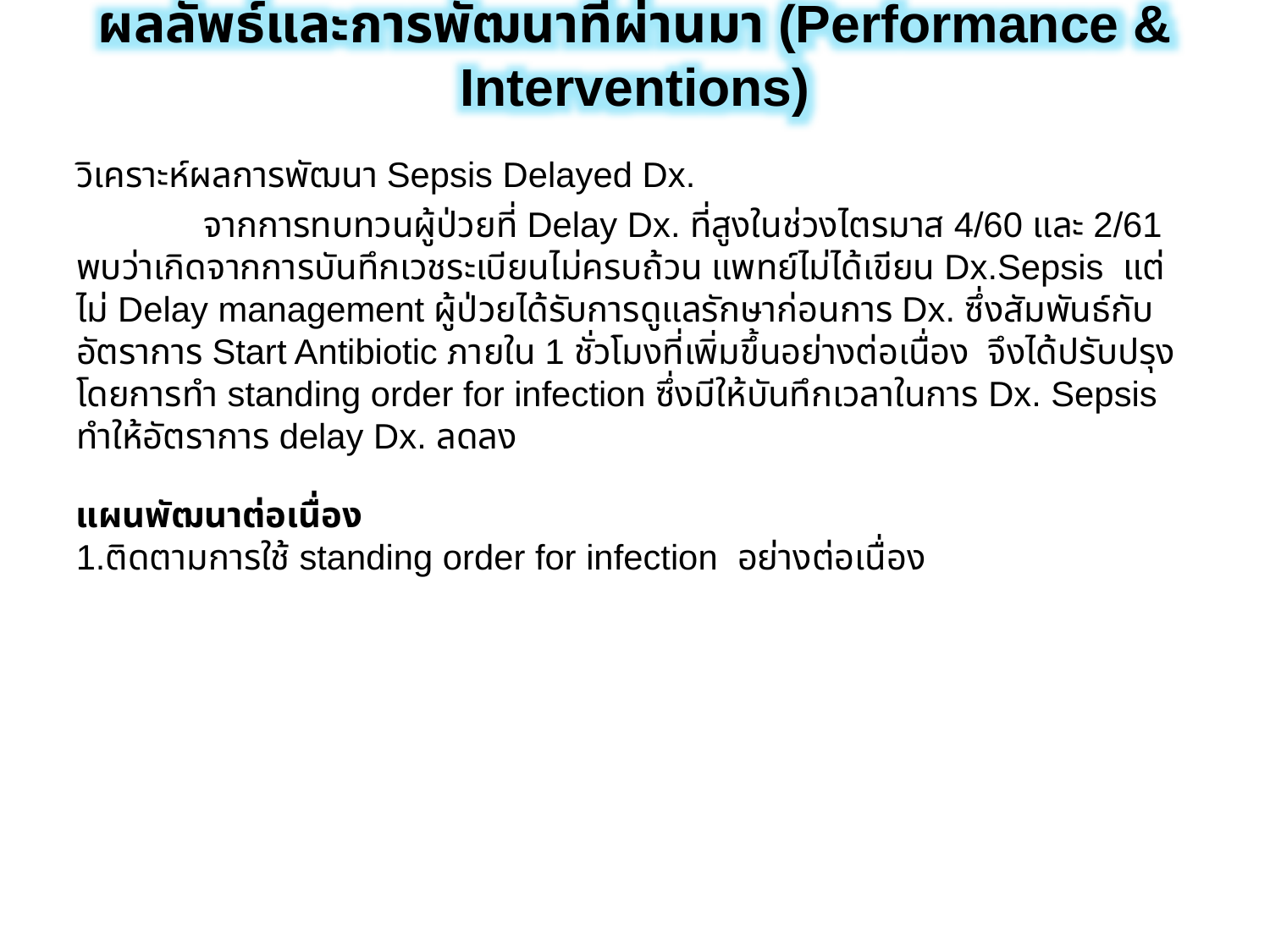

ผลลัพธ์และการพัฒนาที่ผ่านมา (Performance & Interventions)
วิเคราะห์ผลการพัฒนา Sepsis Delayed Dx.
	จากการทบทวนผู้ป่วยที่ Delay Dx. ที่สูงในช่วงไตรมาส 4/60 และ 2/61 พบว่าเกิดจากการบันทึกเวชระเบียนไม่ครบถ้วน แพทย์ไม่ได้เขียน Dx.Sepsis  แต่ไม่ Delay management ผู้ป่วยได้รับการดูแลรักษาก่อนการ Dx. ซึ่งสัมพันธ์กับอัตราการ Start Antibiotic ภายใน 1 ชั่วโมงที่เพิ่มขึ้นอย่างต่อเนื่อง  จึงได้ปรับปรุงโดยการทำ standing order for infection ซึ่งมีให้บันทึกเวลาในการ Dx. Sepsis ทำให้อัตราการ delay Dx. ลดลง
แผนพัฒนาต่อเนื่อง
1.ติดตามการใช้ standing order for infection  อย่างต่อเนื่อง